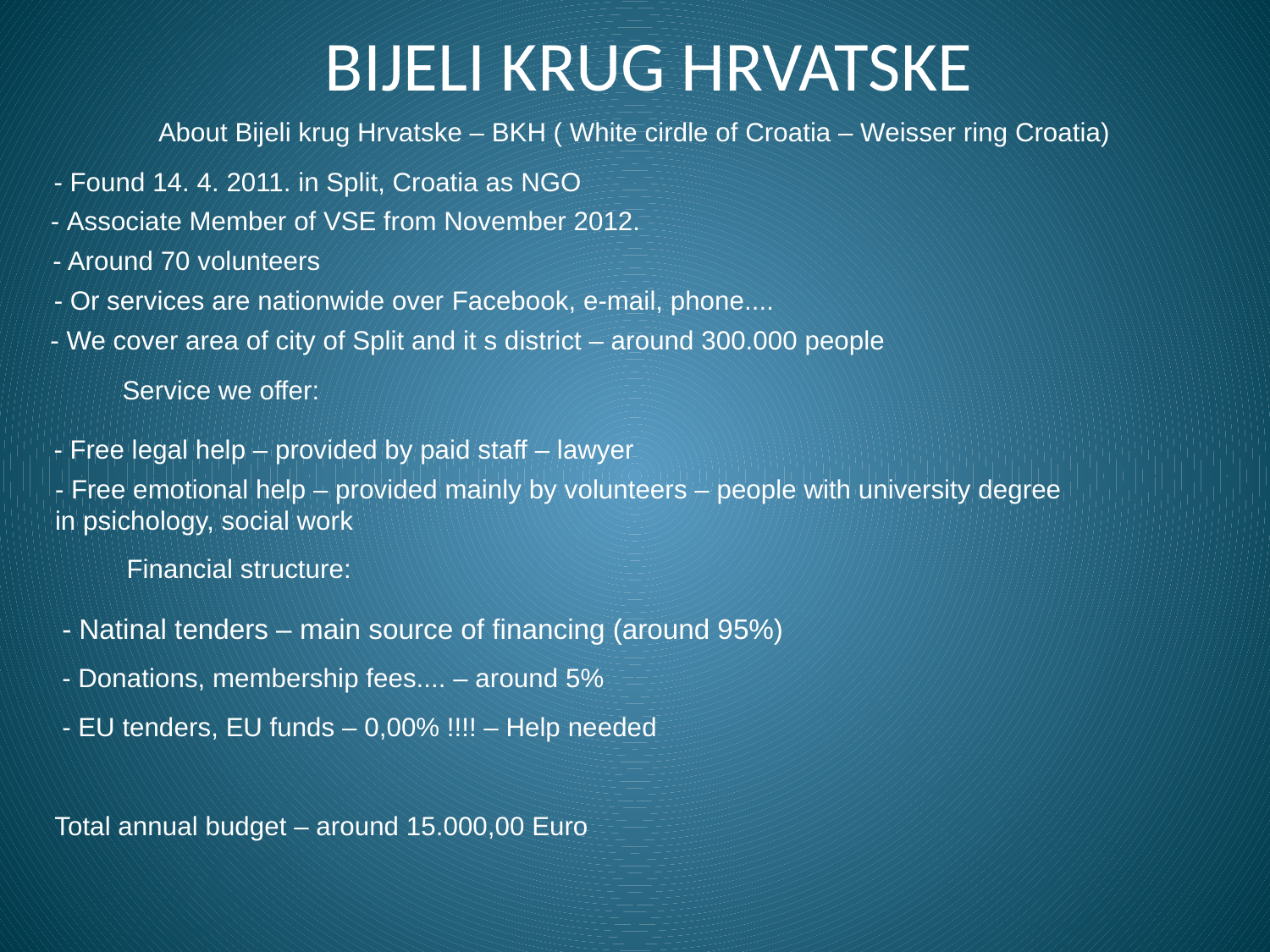

# BIJELI KRUG HRVATSKE
About Bijeli krug Hrvatske – BKH ( White cirdle of Croatia – Weisser ring Croatia)
- Found 14. 4. 2011. in Split, Croatia as NGO
- Associate Member of VSE from November 2012.
- Around 70 volunteers
- Or services are nationwide over Facebook, e-mail, phone....
- We cover area of city of Split and it s district – around 300.000 people
Service we offer:
- Free legal help – provided by paid staff – lawyer
- Free emotional help – provided mainly by volunteers – people with university degree
in psichology, social work
          Financial structure:
- Natinal tenders – main source of financing (around 95%)
- Donations, membership fees.... – around 5%
- EU tenders, EU funds – 0,00% !!!! – Help needed
Total annual budget – around 15.000,00 Euro